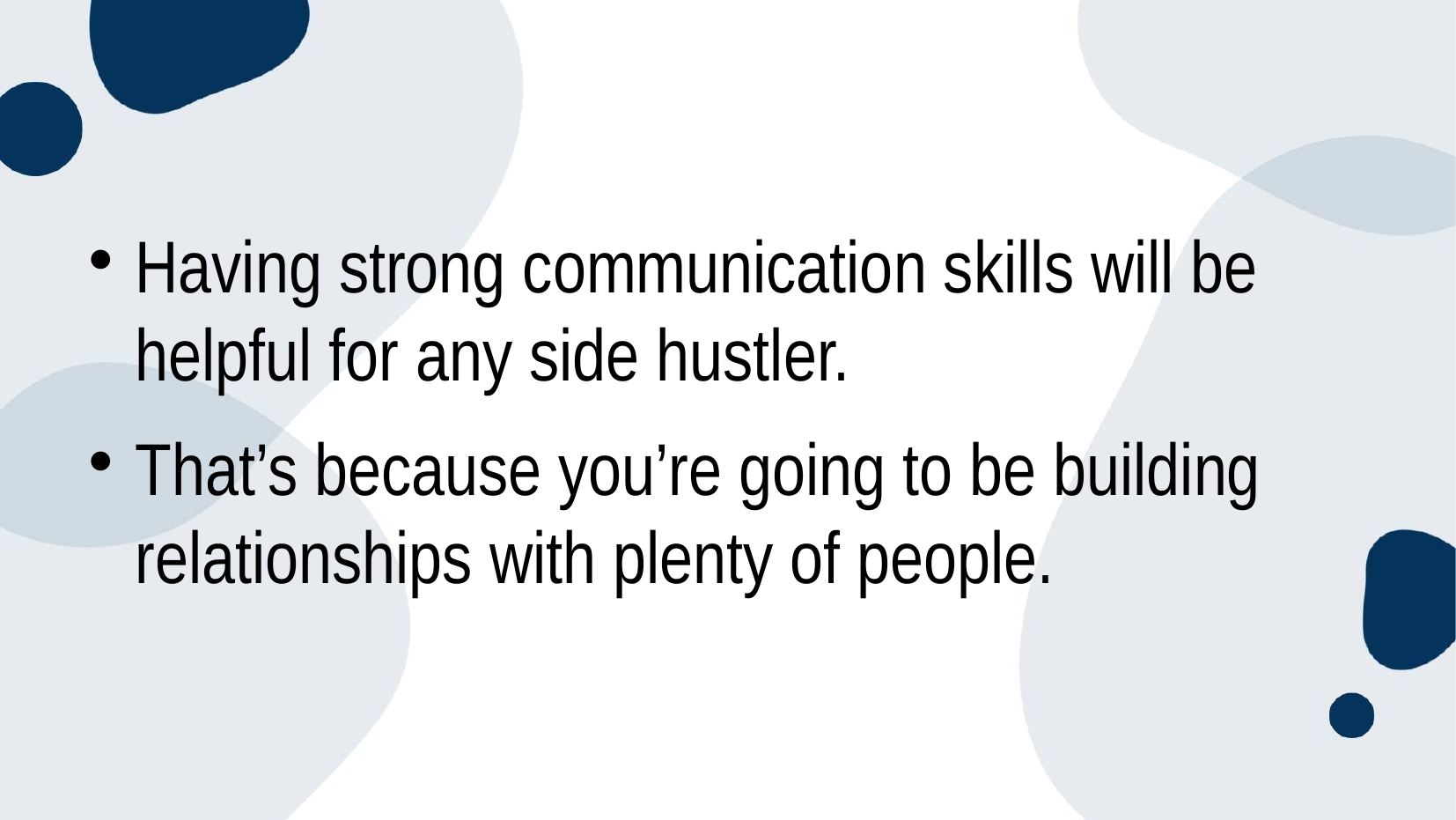

#
Having strong communication skills will be helpful for any side hustler.
That’s because you’re going to be building relationships with plenty of people.